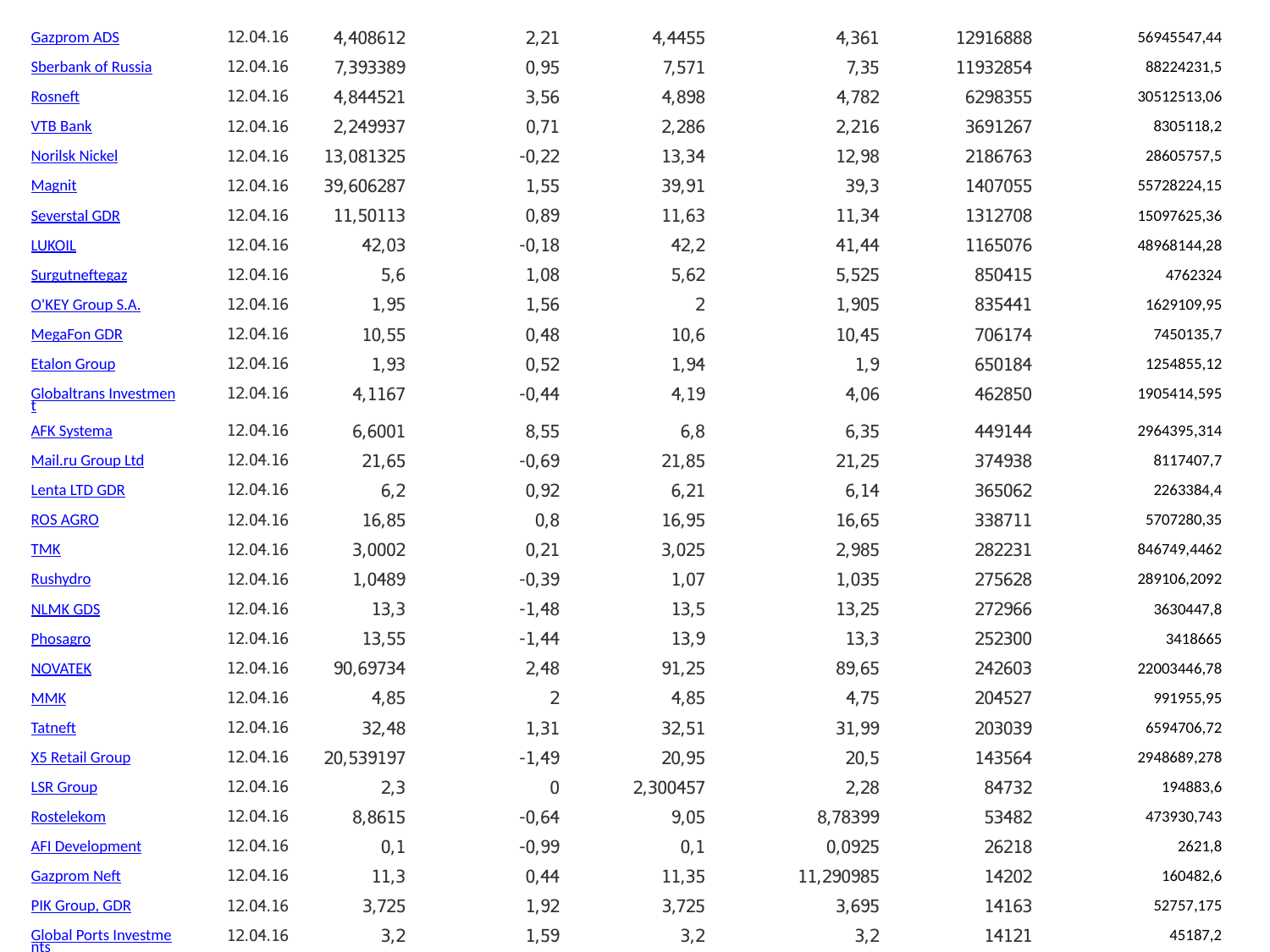

| Gazprom ADS | 12.04.16 | 4,408612 | 2,21 | 4,4455 | 4,361 | 12916888 | 56945547,44 |
| --- | --- | --- | --- | --- | --- | --- | --- |
| Sberbank of Russia | 12.04.16 | 7,393389 | 0,95 | 7,571 | 7,35 | 11932854 | 88224231,5 |
| Rosneft | 12.04.16 | 4,844521 | 3,56 | 4,898 | 4,782 | 6298355 | 30512513,06 |
| VTB Bank | 12.04.16 | 2,249937 | 0,71 | 2,286 | 2,216 | 3691267 | 8305118,2 |
| Norilsk Nickel | 12.04.16 | 13,081325 | -0,22 | 13,34 | 12,98 | 2186763 | 28605757,5 |
| Magnit | 12.04.16 | 39,606287 | 1,55 | 39,91 | 39,3 | 1407055 | 55728224,15 |
| Severstal GDR | 12.04.16 | 11,50113 | 0,89 | 11,63 | 11,34 | 1312708 | 15097625,36 |
| LUKOIL | 12.04.16 | 42,03 | -0,18 | 42,2 | 41,44 | 1165076 | 48968144,28 |
| Surgutneftegaz | 12.04.16 | 5,6 | 1,08 | 5,62 | 5,525 | 850415 | 4762324 |
| O'KEY Group S.A. | 12.04.16 | 1,95 | 1,56 | 2 | 1,905 | 835441 | 1629109,95 |
| MegaFon GDR | 12.04.16 | 10,55 | 0,48 | 10,6 | 10,45 | 706174 | 7450135,7 |
| Etalon Group | 12.04.16 | 1,93 | 0,52 | 1,94 | 1,9 | 650184 | 1254855,12 |
| Globaltrans Investment | 12.04.16 | 4,1167 | -0,44 | 4,19 | 4,06 | 462850 | 1905414,595 |
| AFK Systema | 12.04.16 | 6,6001 | 8,55 | 6,8 | 6,35 | 449144 | 2964395,314 |
| Mail.ru Group Ltd | 12.04.16 | 21,65 | -0,69 | 21,85 | 21,25 | 374938 | 8117407,7 |
| Lenta LTD GDR | 12.04.16 | 6,2 | 0,92 | 6,21 | 6,14 | 365062 | 2263384,4 |
| ROS AGRO | 12.04.16 | 16,85 | 0,8 | 16,95 | 16,65 | 338711 | 5707280,35 |
| TMK | 12.04.16 | 3,0002 | 0,21 | 3,025 | 2,985 | 282231 | 846749,4462 |
| Rushydro | 12.04.16 | 1,0489 | -0,39 | 1,07 | 1,035 | 275628 | 289106,2092 |
| NLMK GDS | 12.04.16 | 13,3 | -1,48 | 13,5 | 13,25 | 272966 | 3630447,8 |
| Phosagro | 12.04.16 | 13,55 | -1,44 | 13,9 | 13,3 | 252300 | 3418665 |
| NOVATEK | 12.04.16 | 90,69734 | 2,48 | 91,25 | 89,65 | 242603 | 22003446,78 |
| MMK | 12.04.16 | 4,85 | 2 | 4,85 | 4,75 | 204527 | 991955,95 |
| Tatneft | 12.04.16 | 32,48 | 1,31 | 32,51 | 31,99 | 203039 | 6594706,72 |
| X5 Retail Group | 12.04.16 | 20,539197 | -1,49 | 20,95 | 20,5 | 143564 | 2948689,278 |
| LSR Group | 12.04.16 | 2,3 | 0 | 2,300457 | 2,28 | 84732 | 194883,6 |
| Rostelekom | 12.04.16 | 8,8615 | -0,64 | 9,05 | 8,78399 | 53482 | 473930,743 |
| AFI Development | 12.04.16 | 0,1 | -0,99 | 0,1 | 0,0925 | 26218 | 2621,8 |
| Gazprom Neft | 12.04.16 | 11,3 | 0,44 | 11,35 | 11,290985 | 14202 | 160482,6 |
| PIK Group, GDR | 12.04.16 | 3,725 | 1,92 | 3,725 | 3,695 | 14163 | 52757,175 |
| Global Ports Investments | 12.04.16 | 3,2 | 1,59 | 3,2 | 3,2 | 14121 | 45187,2 |
| Acron | 12.04.16 | 5,3 | 0,76 | 5,3 | 5,25 | 13219 | 70060,7 |
| TCS Group Holding PLC | 12.04.16 | 3,45 | 0 | 3,5 | 3,45 | 5333 | 18398,85 |
| MD Medical Group GDR | 12.04.16 | 5,15 | -6,36 | 5,15 | 5,15 | 2534 | 13050,1 |
| Gals-Development | 12.04.16 | 1 | 0 | 1 | 1 | 2300 | 2300 |
| Mosenergo | 12.04.16 | 0,651 | 0,15 | 0,651 | 0,651 | 2000 | 1302 |
| HMS Group | 12.04.16 | 3,45 | 1,47 | 3,5 | 3,45 | 900 | 3105 |
| Novorossiysk CSP | 12.04.16 | 4,3 | 4,88 | 4,3 | 4,25 | 200 | 860 |